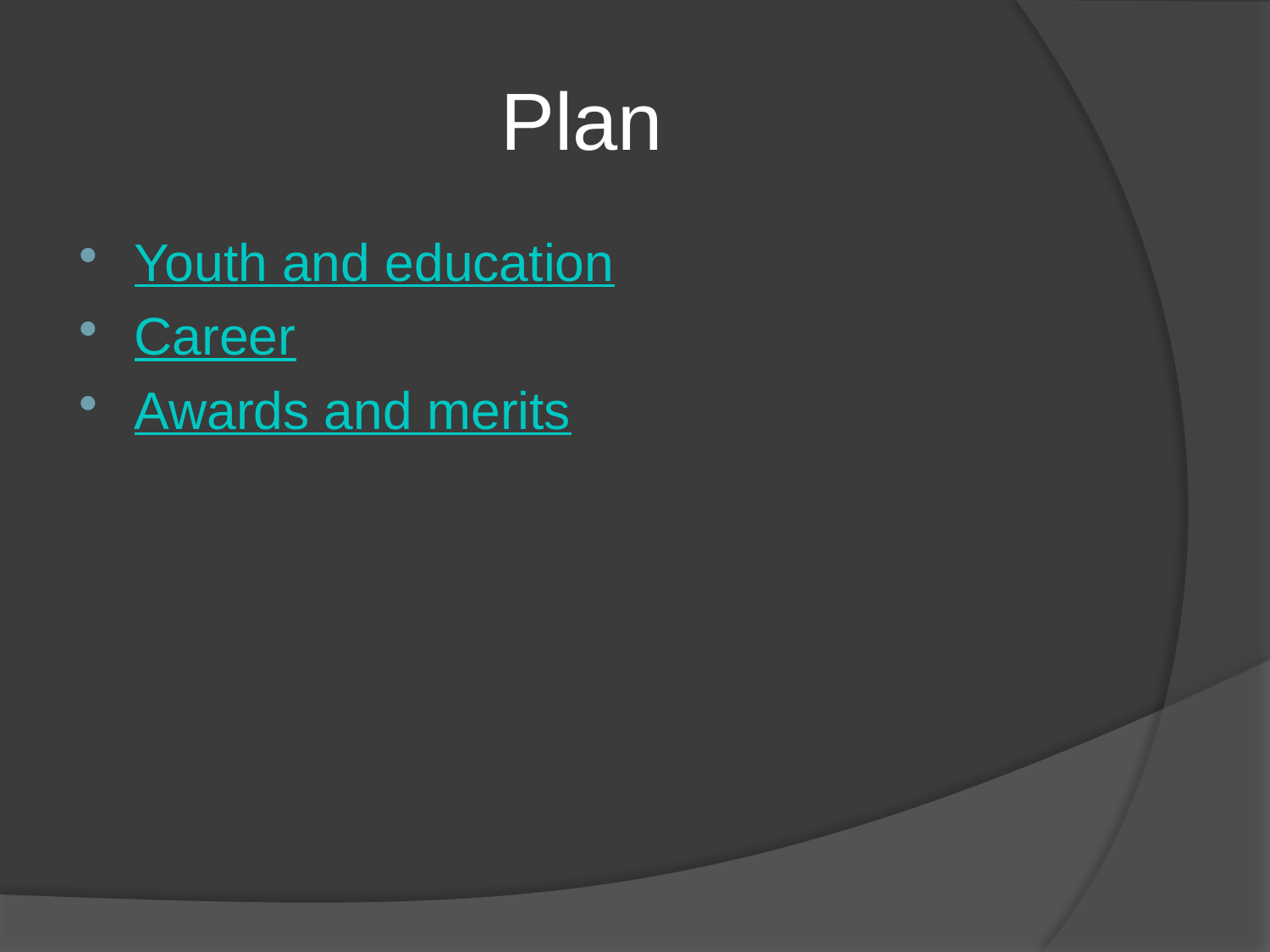

# Plan
Youth and education
Career
Awards and merits